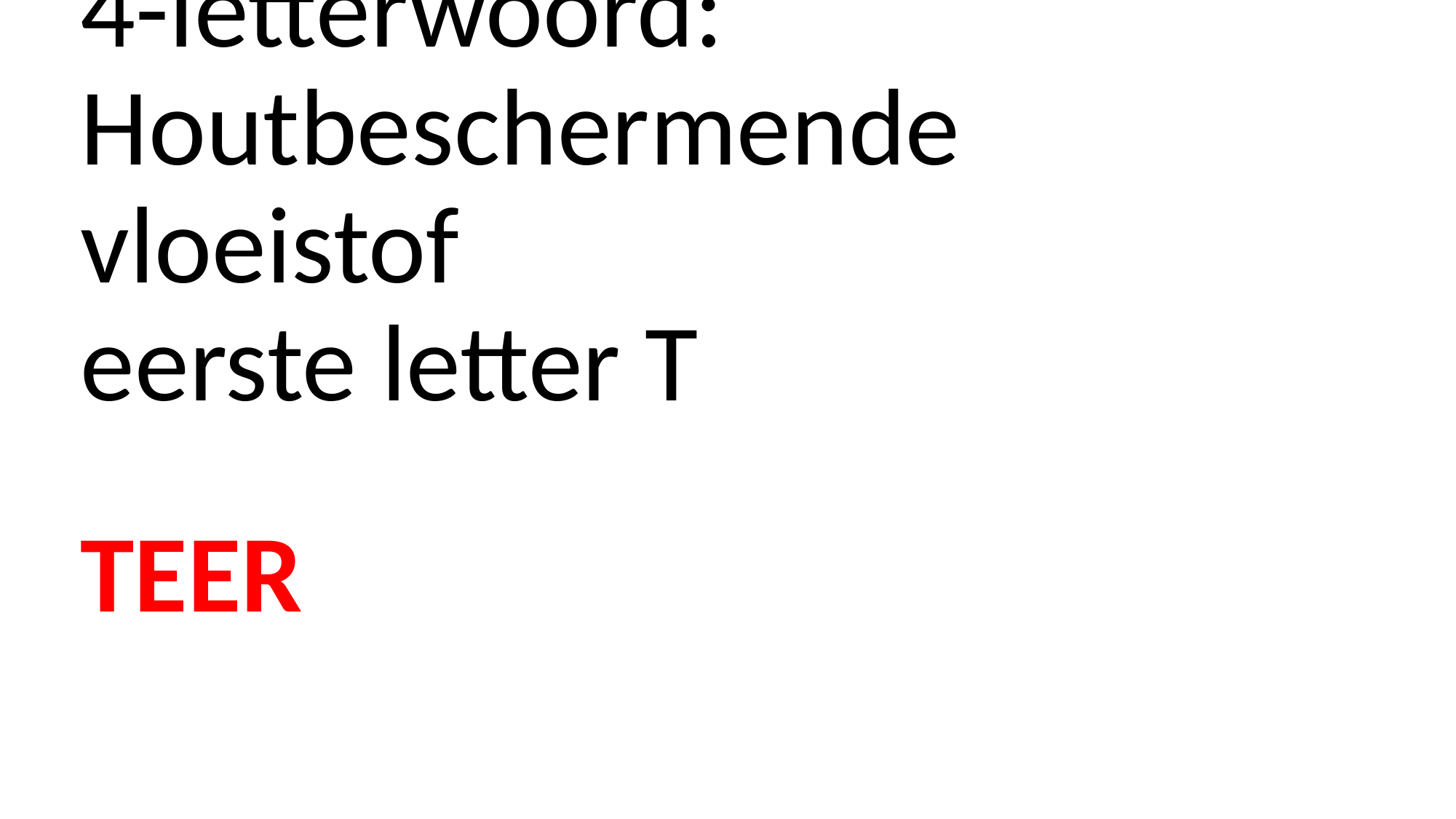

# 4-letterwoord: Houtbeschermende vloeistof eerste letter T
TEER